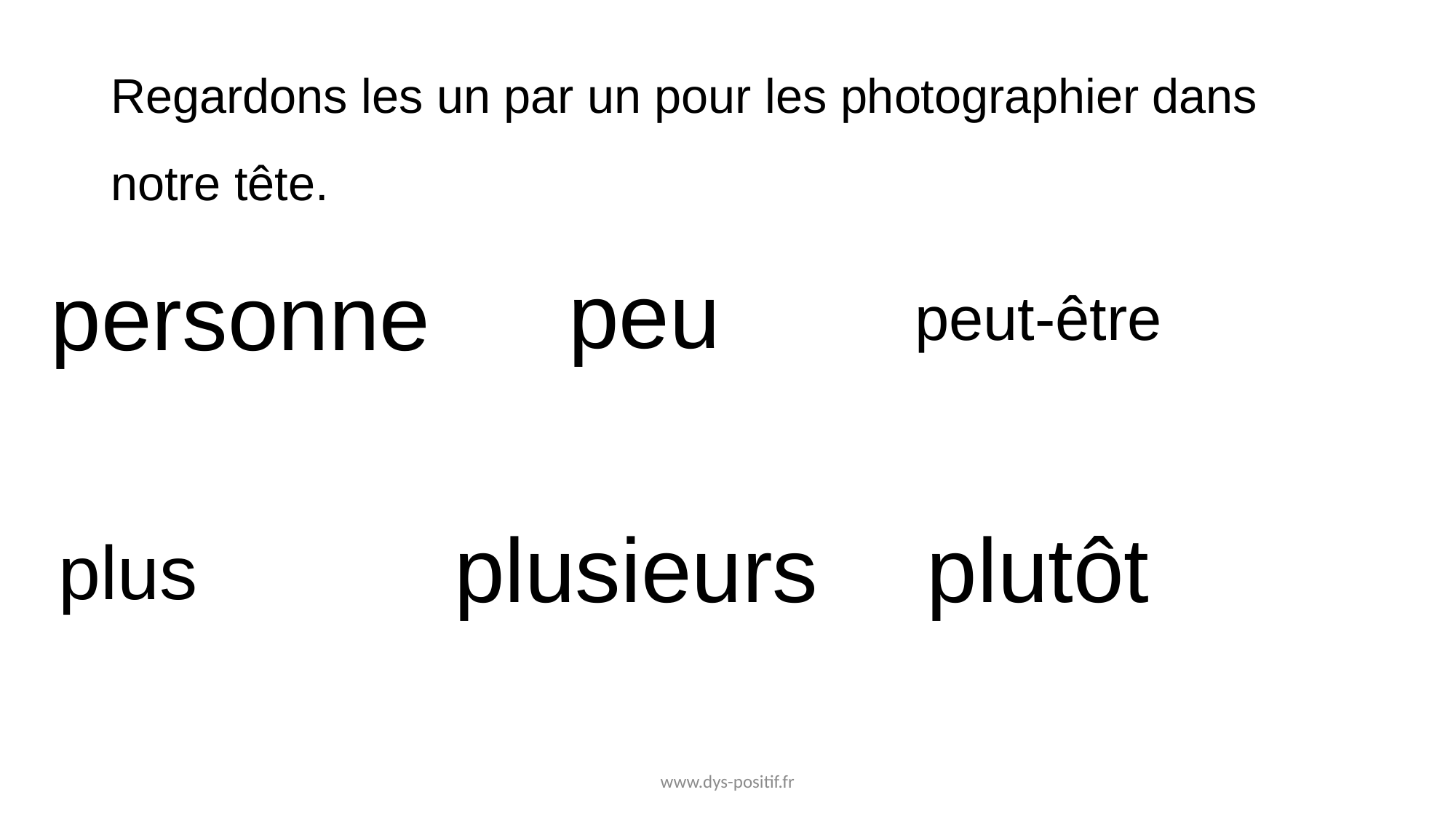

# Regardons les un par un pour les photographier dans notre tête.
peut-être

peu
personne
plusieurs
plutôt
plus
www.dys-positif.fr